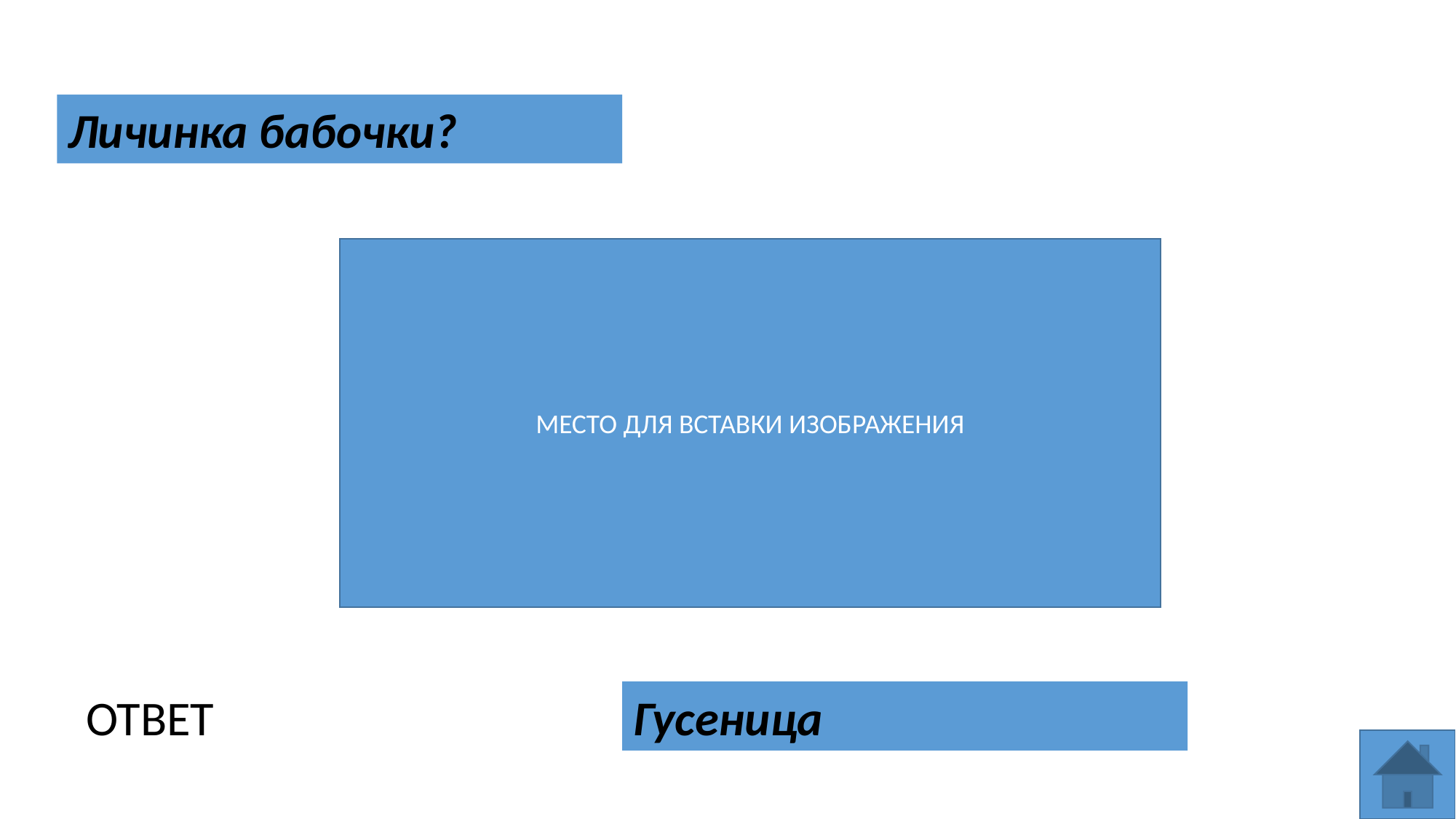

Личинка бабочки?
МЕСТО ДЛЯ ВСТАВКИ ИЗОБРАЖЕНИЯ
Гусеница
ОТВЕТ